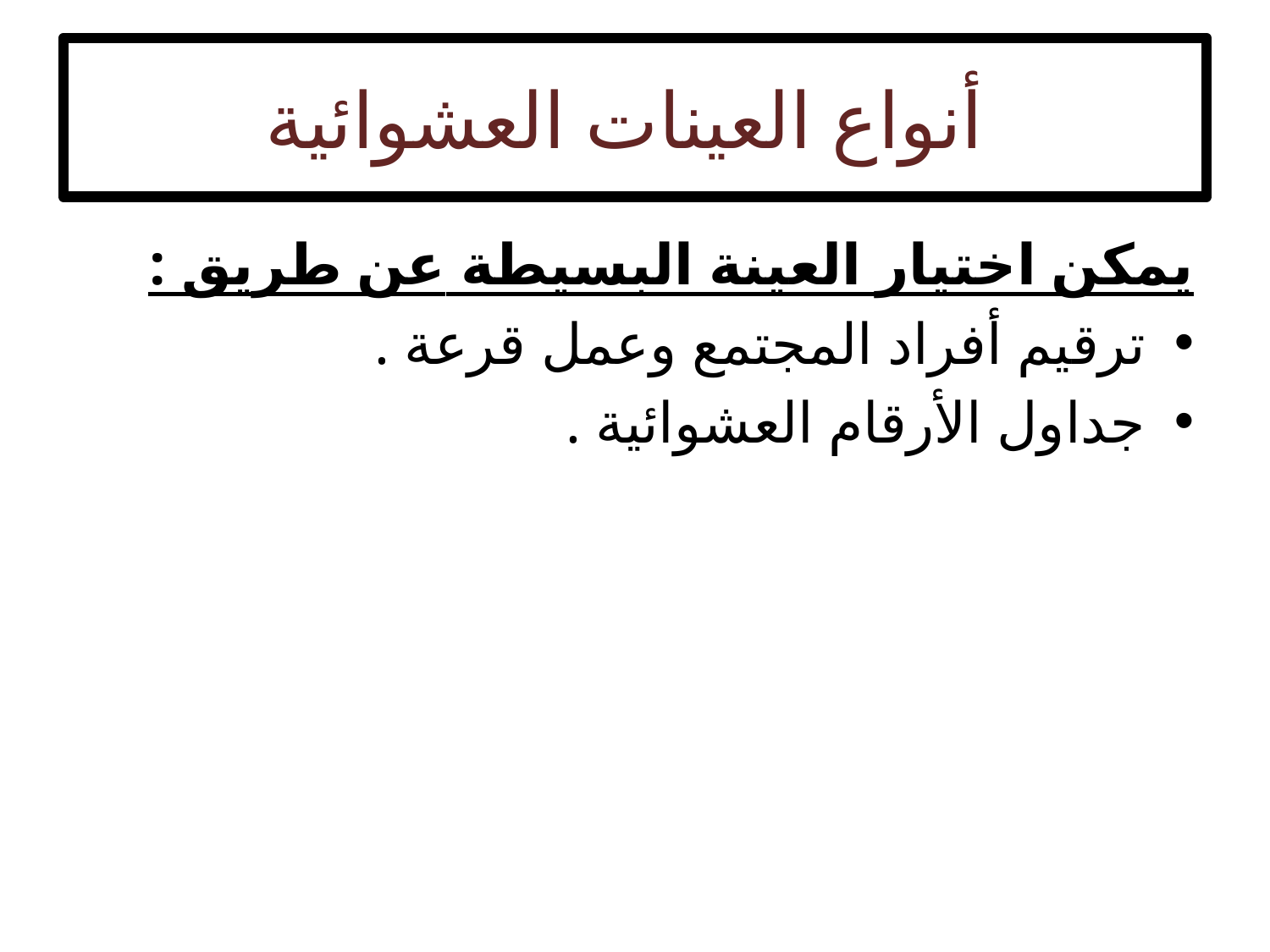

# أنواع العينات العشوائية
يمكن اختيار العينة البسيطة عن طريق :
ترقيم أفراد المجتمع وعمل قرعة .
جداول الأرقام العشوائية .